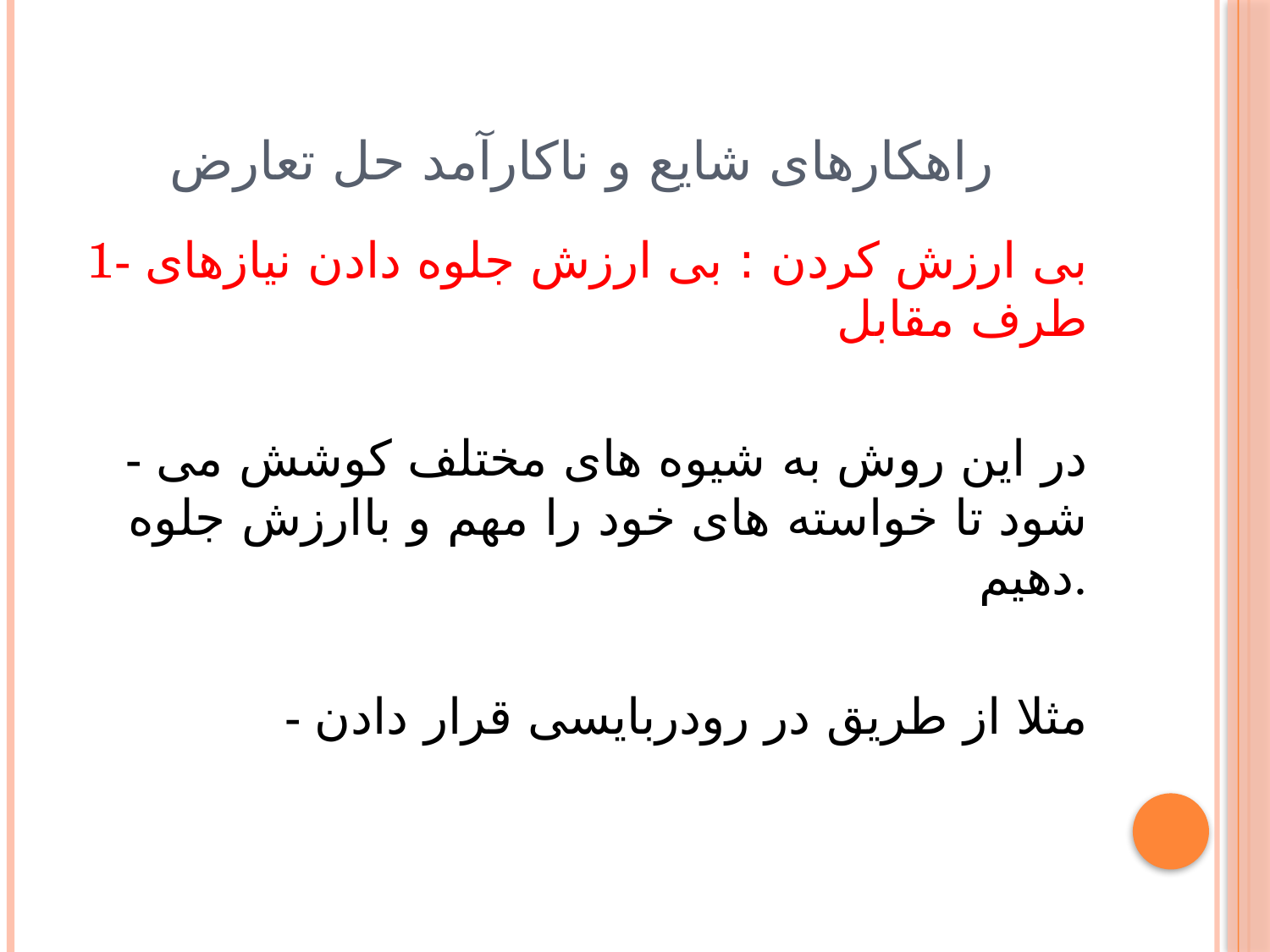

# راهکارهای شایع و ناکارآمد حل تعارض
1- بی ارزش کردن : بی ارزش جلوه دادن نیازهای طرف مقابل

- در این روش به شیوه های مختلف کوشش می شود تا خواسته های خود را مهم و باارزش جلوه دهیم.

- مثلا از طریق در رودربایسی قرار دادن